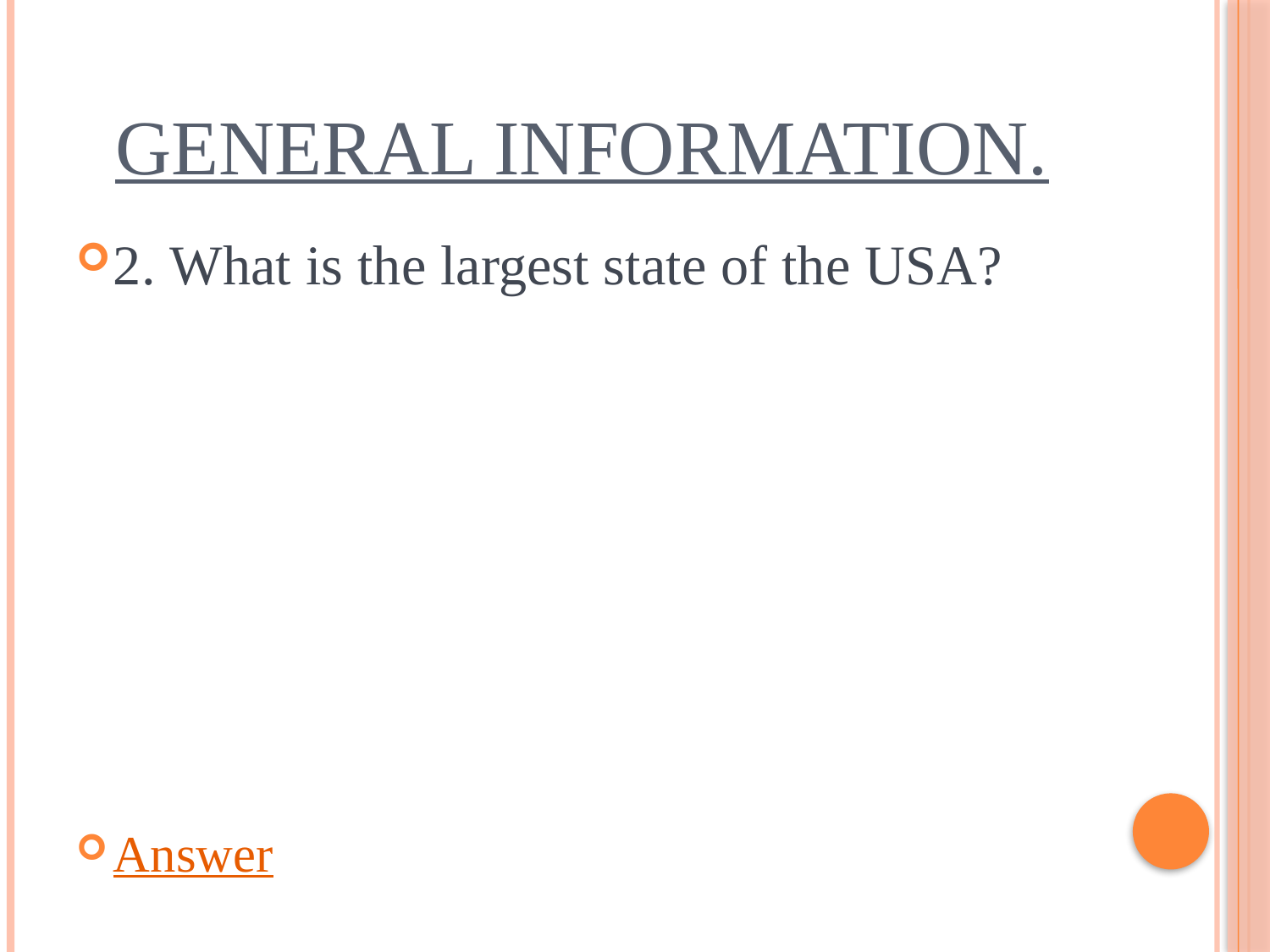

# General Information.
2. What is the largest state of the USA?

Answer